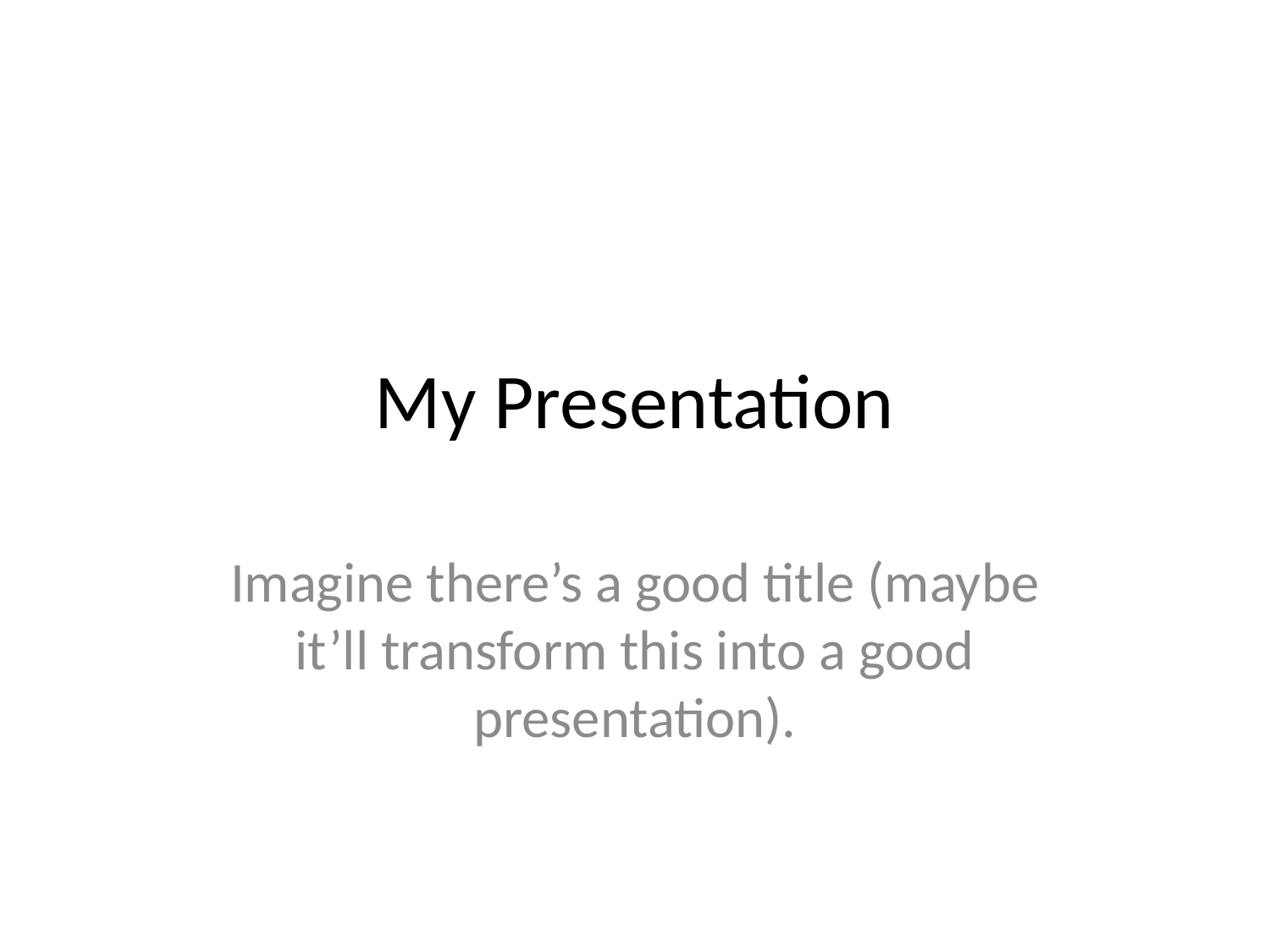

# My Presentation
Imagine there’s a good title (maybe it’ll transform this into a good presentation).